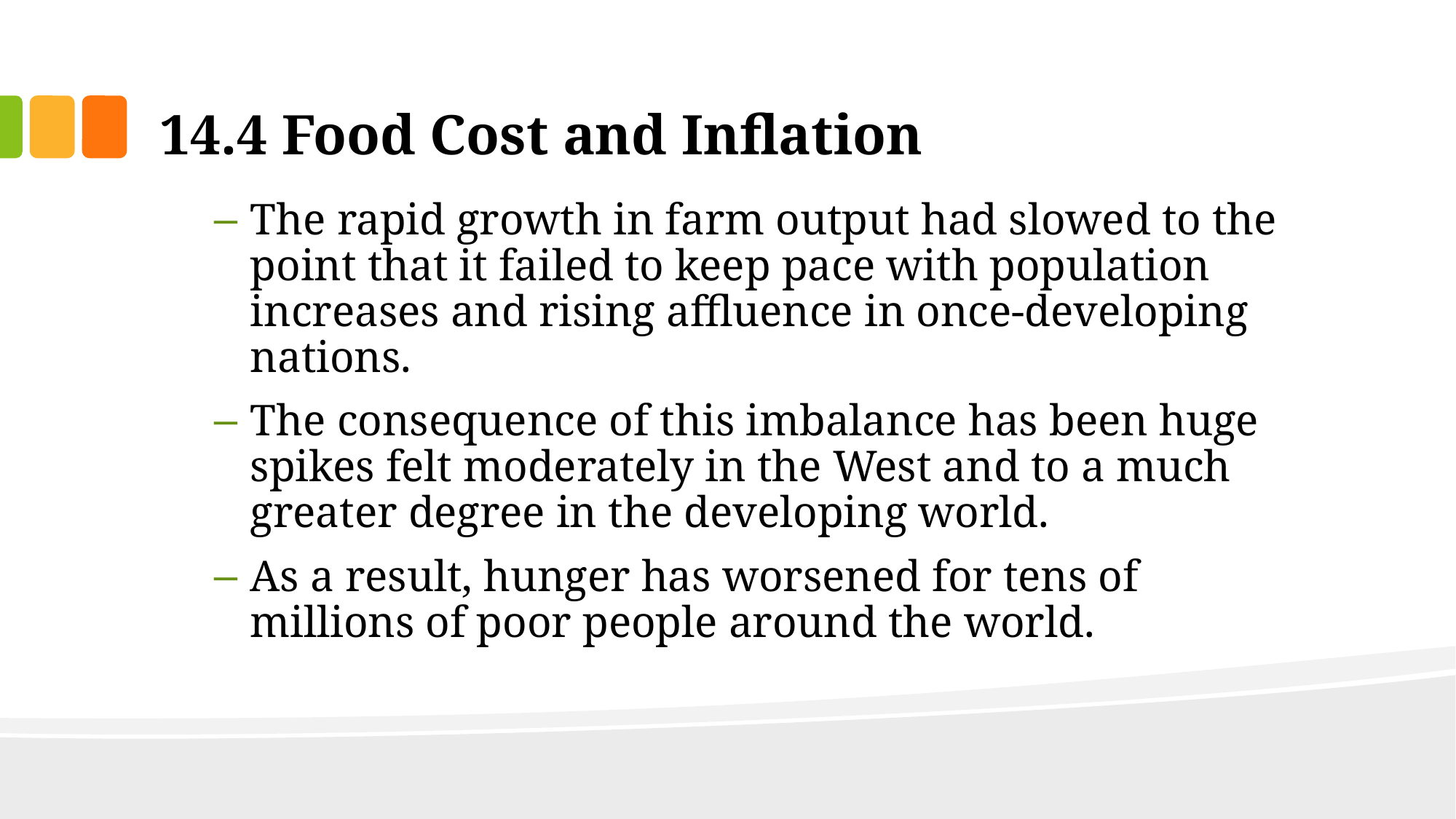

# 14.4 Food Cost and Inflation
The rapid growth in farm output had slowed to the point that it failed to keep pace with population increases and rising affluence in once-developing nations.
The consequence of this imbalance has been huge spikes felt moderately in the West and to a much greater degree in the developing world.
As a result, hunger has worsened for tens of millions of poor people around the world.